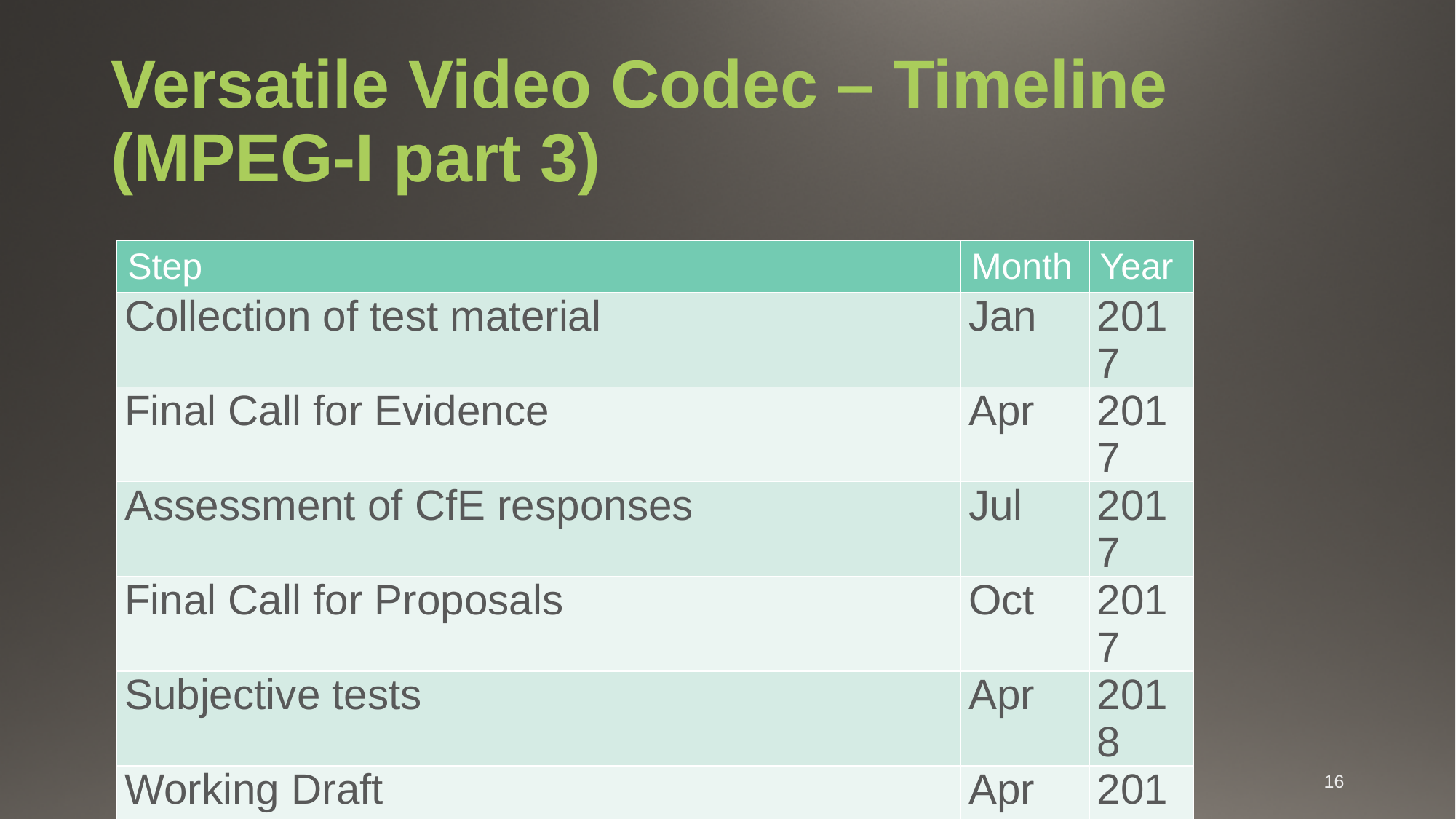

# Versatile Video Codec – Timeline (MPEG-I part 3)
| Step | Month | Year |
| --- | --- | --- |
| Collection of test material | Jan | 2017 |
| Final Call for Evidence | Apr | 2017 |
| Assessment of CfE responses | Jul | 2017 |
| Final Call for Proposals | Oct | 2017 |
| Subjective tests | Apr | 2018 |
| Working Draft | Apr | 2018 |
| Committee Draft | Jul | 2019 |
| Delivery of standard | Jul | 2020 |
16